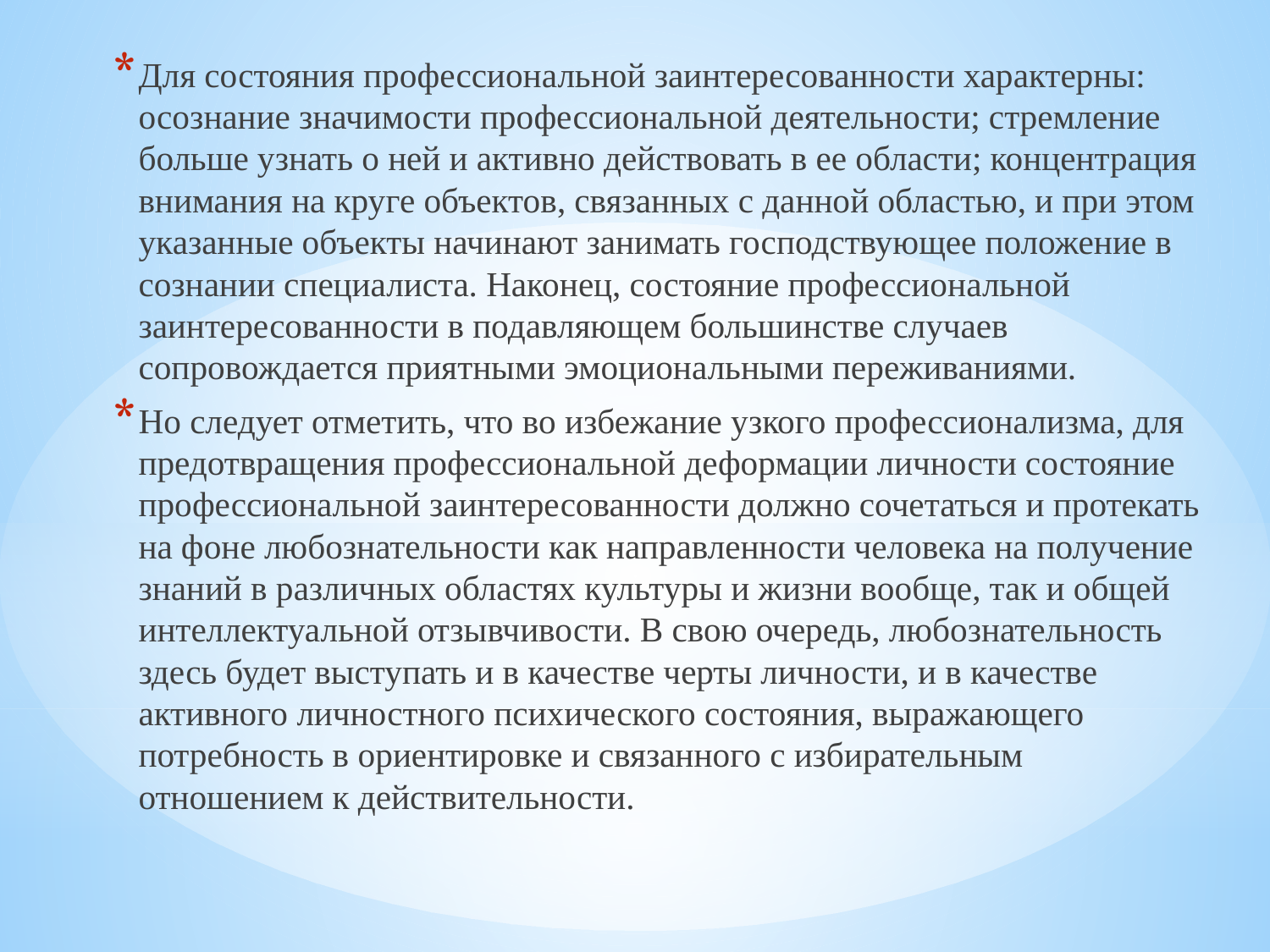

Для состояния профессиональной заинтересованности характерны: осознание значимости профессиональной деятельности; стремление больше узнать о ней и активно действовать в ее области; концентрация внимания на круге объектов, связанных с данной областью, и при этом указанные объекты начинают занимать господствующее положение в сознании специалиста. Наконец, состояние профессиональной заинтересованности в подавляющем большинстве случаев сопровождается приятными эмоциональными переживаниями.
Но следует отметить, что во избежание узкого профессионализма, для предотвращения профессиональной деформации личности состояние профессиональной заинтересованности должно сочетаться и протекать на фоне любознательности как направленности человека на получение знаний в различных областях культуры и жизни вообще, так и общей интеллектуальной отзывчивости. В свою очередь, любознательность здесь будет выступать и в качестве черты личности, и в качестве активного личностного психического состояния, выражающего потребность в ориентировке и связанного с избирательным отношением к действительности.